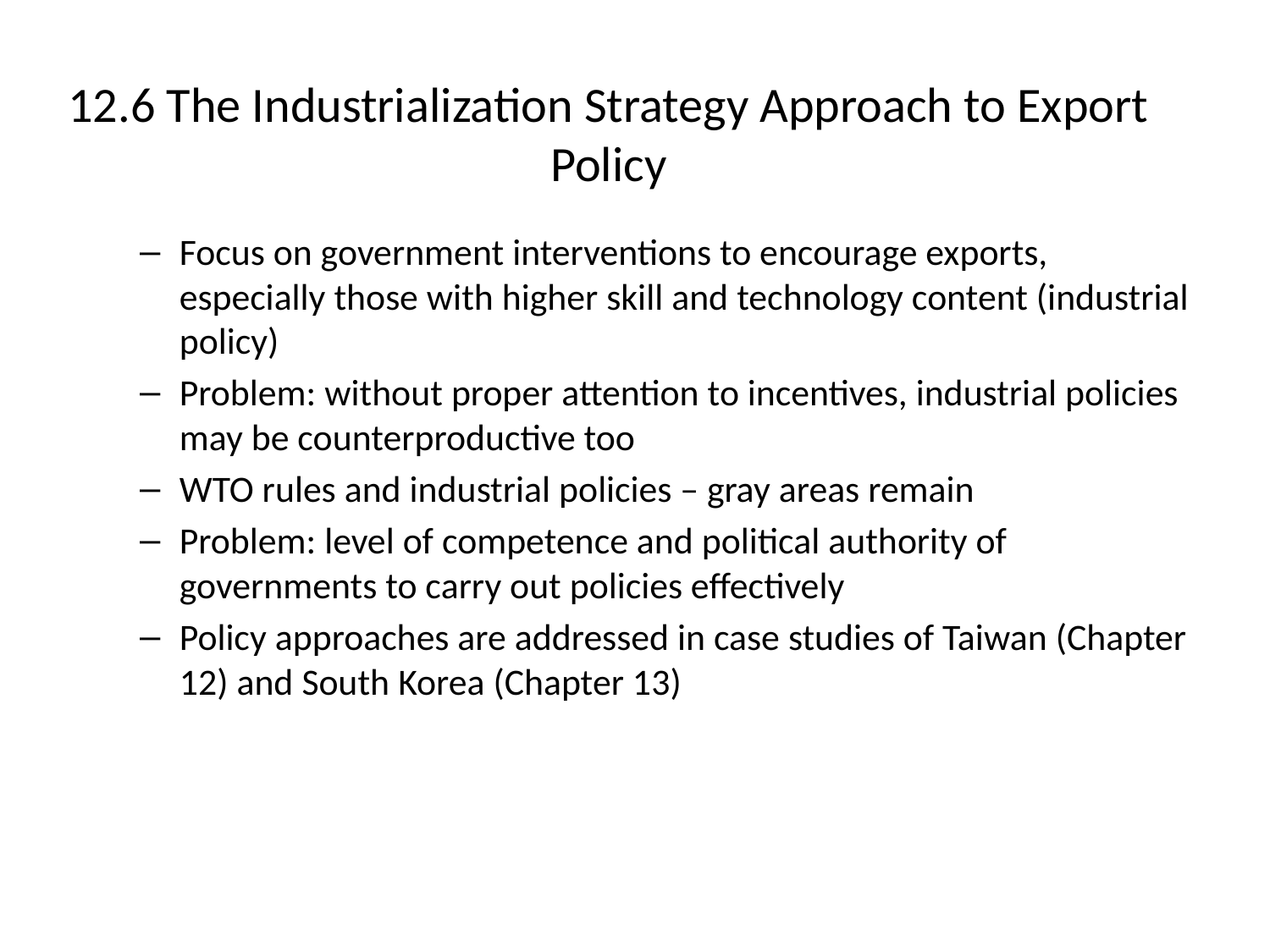

Focus on government interventions to encourage exports, especially those with higher skill and technology content (industrial policy)
Problem: without proper attention to incentives, industrial policies may be counterproductive too
WTO rules and industrial policies – gray areas remain
Problem: level of competence and political authority of governments to carry out policies effectively
Policy approaches are addressed in case studies of Taiwan (Chapter 12) and South Korea (Chapter 13)
12.6 The Industrialization Strategy Approach to Export Policy